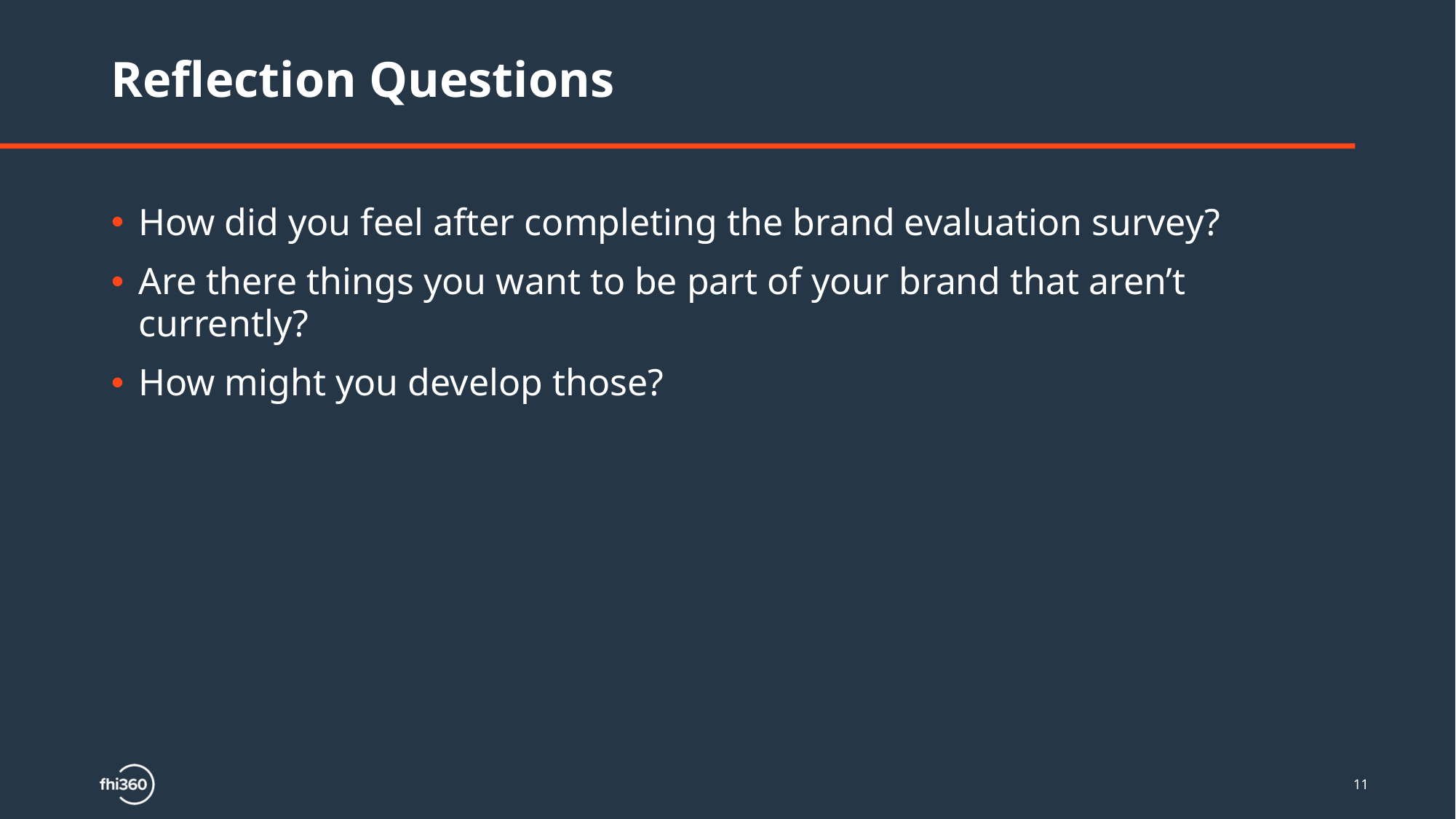

# Reflection Questions
How did you feel after completing the brand evaluation survey?
Are there things you want to be part of your brand that aren’t currently?
How might you develop those?